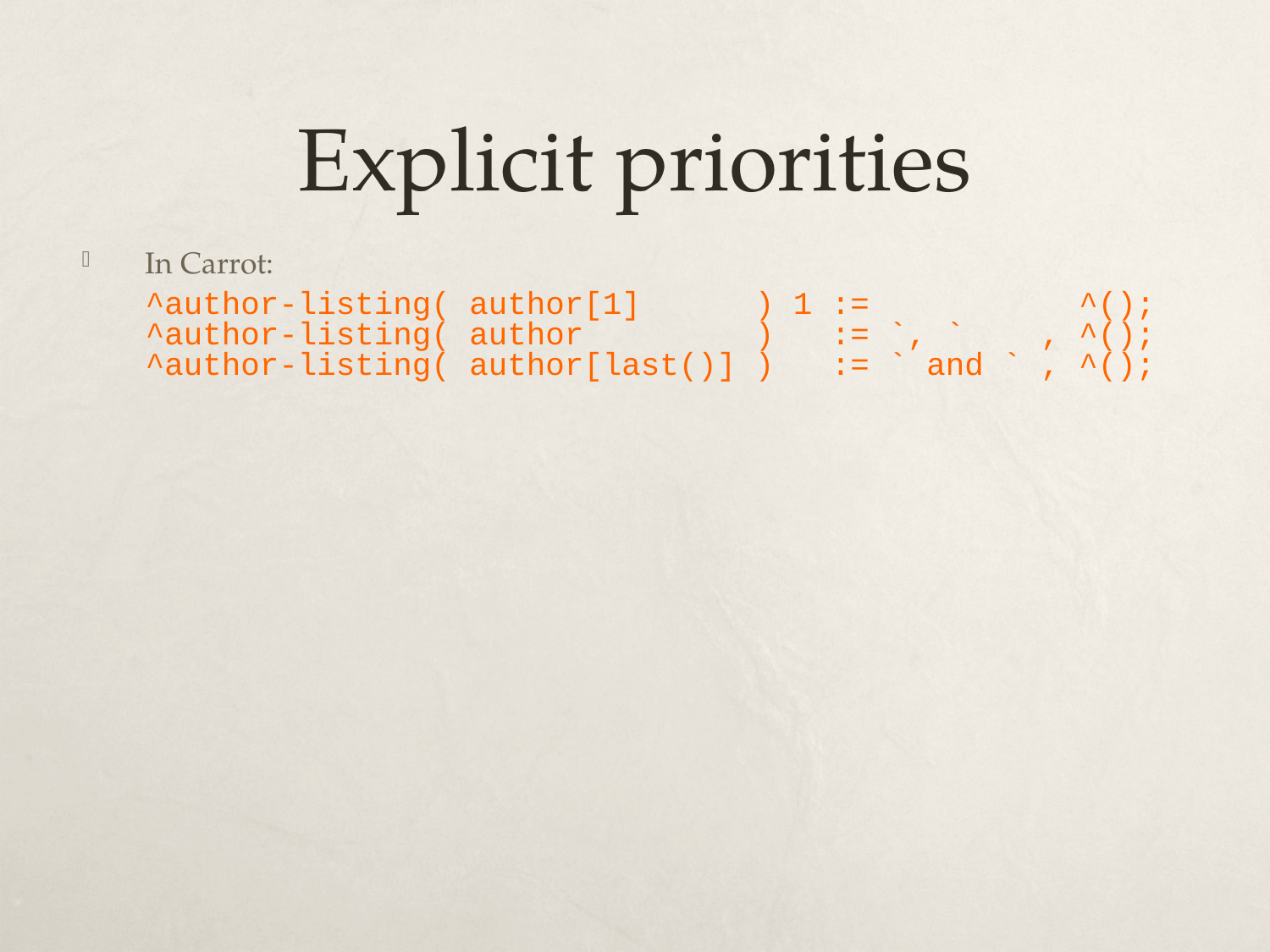

# Explicit priorities
In Carrot:
^author-listing( author[1]      ) 1 :=           ^();
^author-listing( author         )   := `, `    , ^();
^author-listing( author[last()] )   := ` and ` , ^();